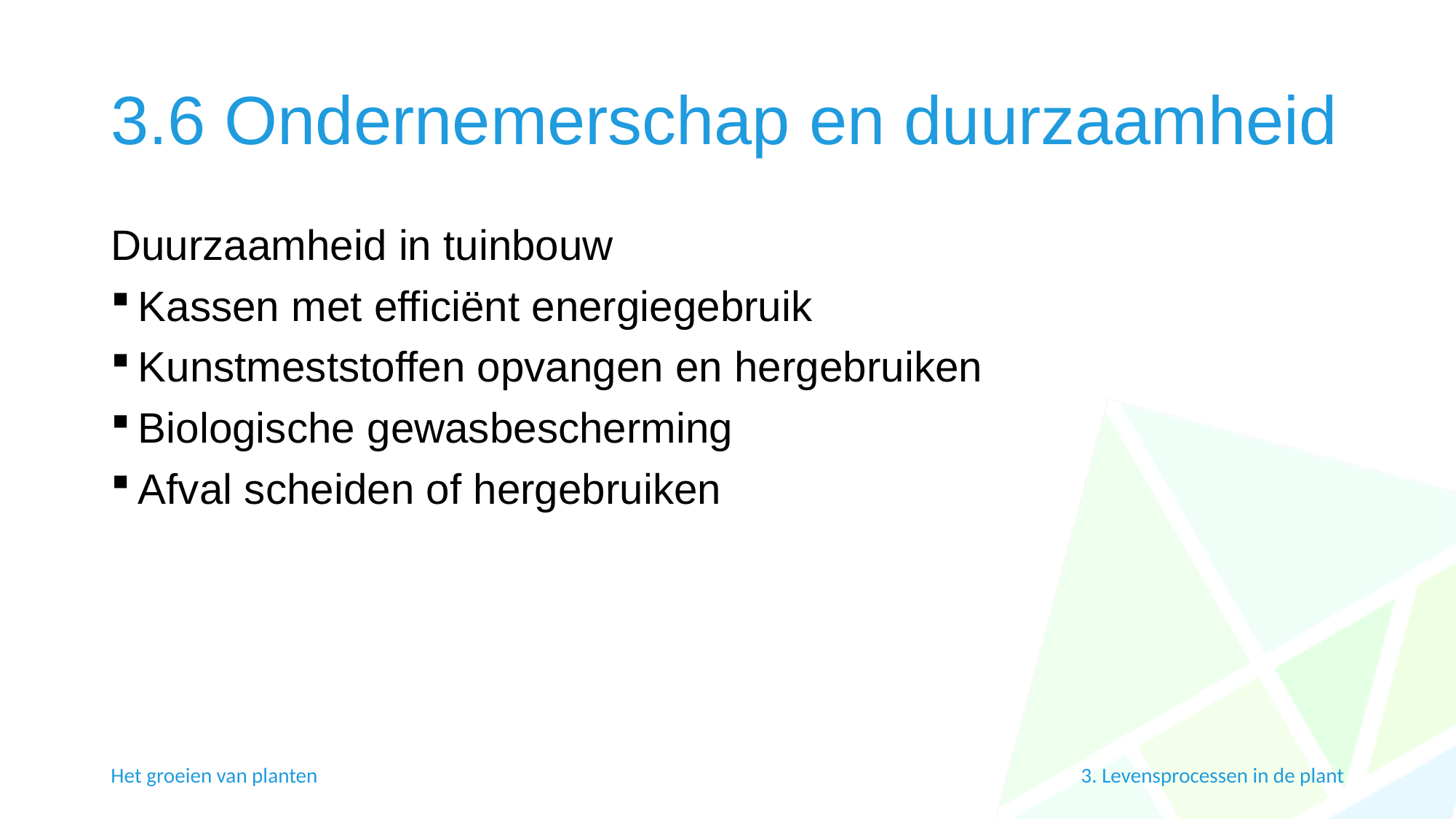

# 3.6 Ondernemerschap en duurzaamheid
Duurzaamheid in tuinbouw
Kassen met efficiënt energiegebruik
Kunstmeststoffen opvangen en hergebruiken
Biologische gewasbescherming
Afval scheiden of hergebruiken
Het groeien van planten
3. Levensprocessen in de plant